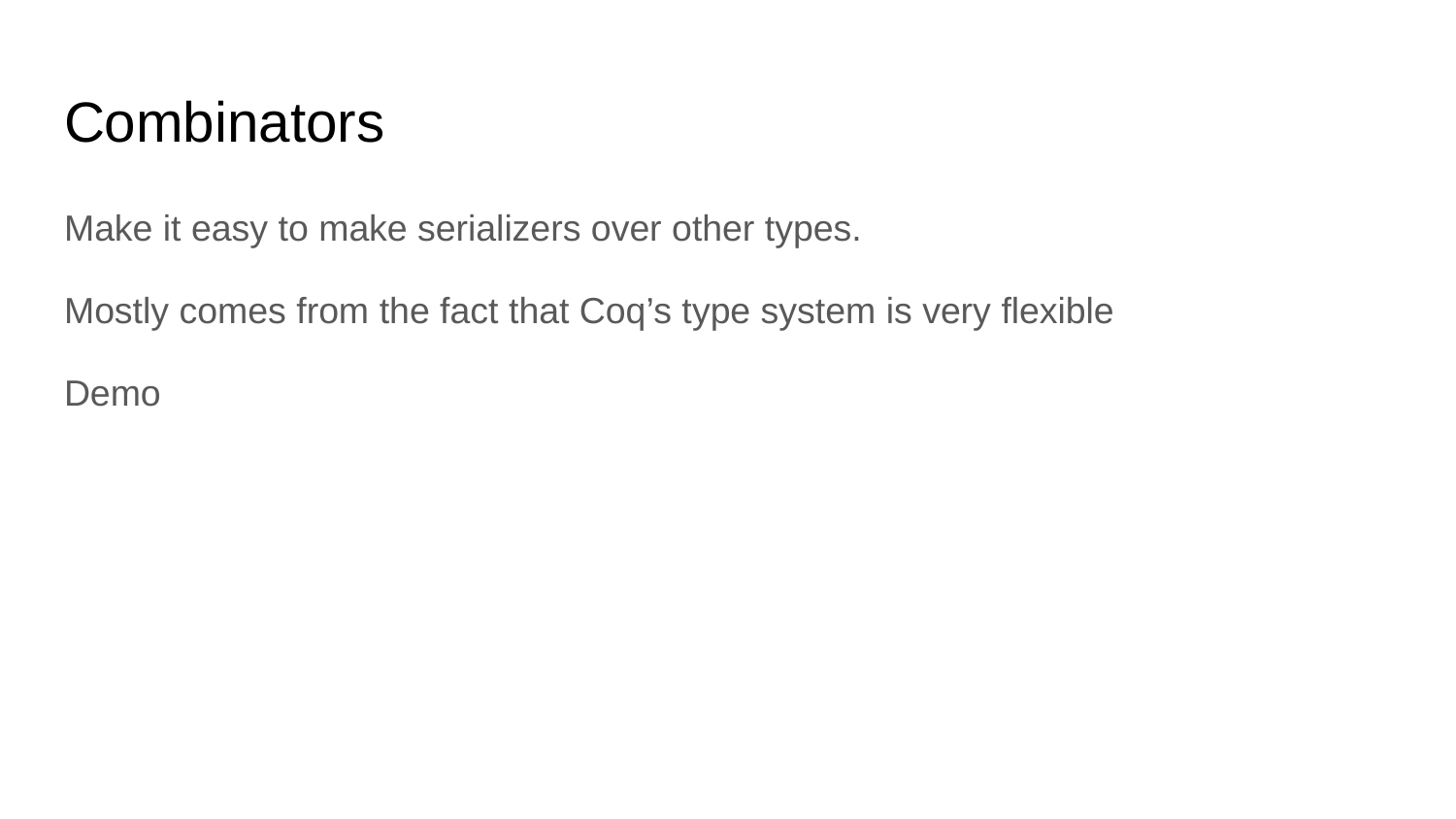

# Combinators
Make it easy to make serializers over other types.
Mostly comes from the fact that Coq’s type system is very flexible
Demo